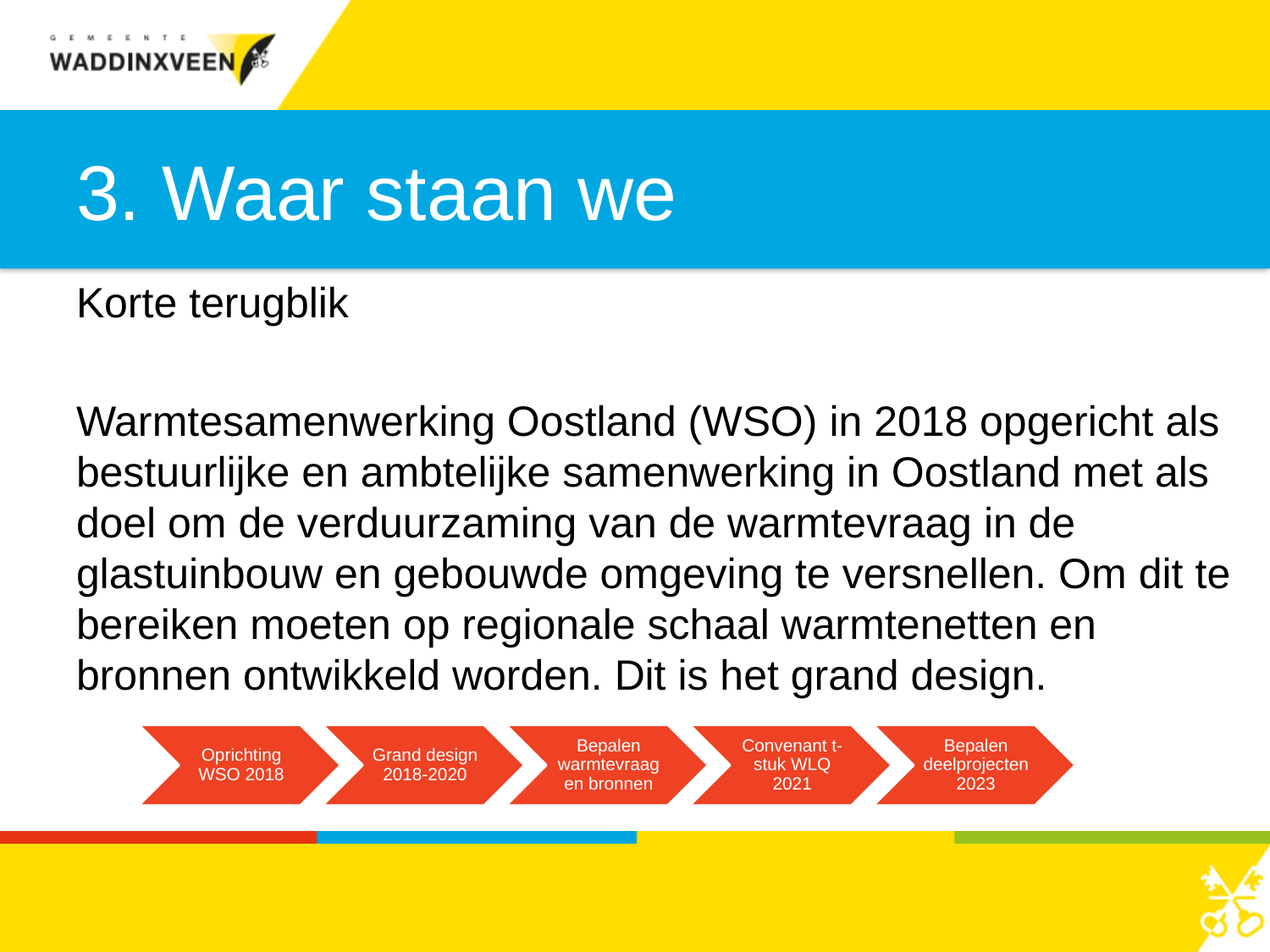

# 3. Waar staan we
Korte terugblik

Warmtesamenwerking Oostland (WSO) in 2018 opgericht als bestuurlijke en ambtelijke samenwerking in Oostland met als doel om de verduurzaming van de warmtevraag in de glastuinbouw en gebouwde omgeving te versnellen. Om dit te bereiken moeten op regionale schaal warmtenetten en bronnen ontwikkeld worden. Dit is het grand design.

Oprichting WSO 2018
Grand design 2018-2020
Bepalen warmtevraag en bronnen
Convenant t-stuk WLQ 2021
Bepalen deelprojecten 2023